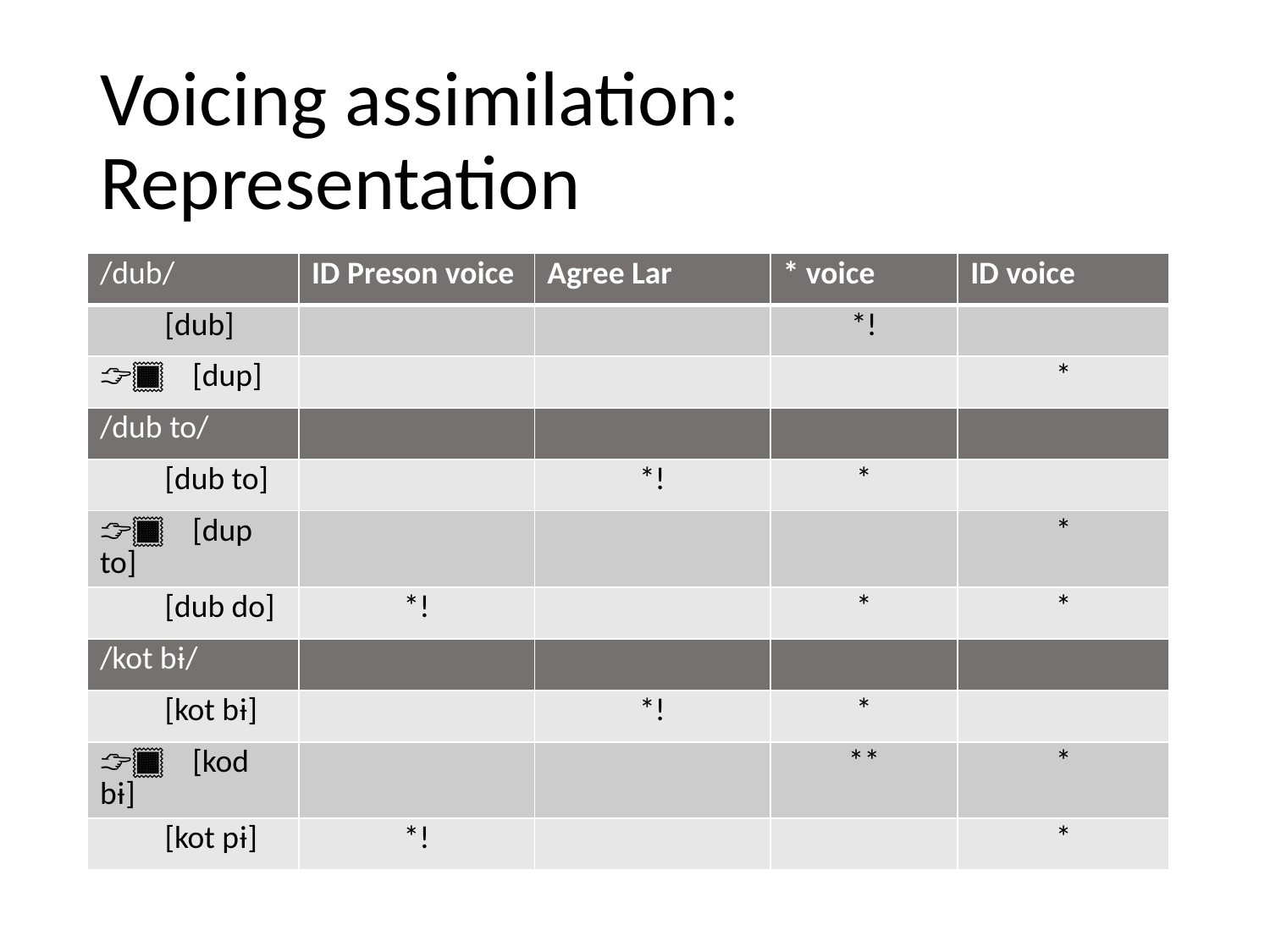

# Voicing assimilation: Representation
| /dub/ | ID Preson voice | Agree Lar | \* voice | ID voice |
| --- | --- | --- | --- | --- |
| [dub] |  |  | \*! |  |
| 👉🏿 [dup] |  |  |  | \* |
| /dub to/ |  |  |  |  |
| [dub to] |  | \*! | \* |  |
| 👉🏿 [dup to] |  |  |  | \* |
| [dub do] | \*! |  | \* | \* |
| /kot bɨ/ |  |  |  |  |
| [kot bɨ] |  | \*! | \* |  |
| 👉🏿 [kod bɨ] |  |  | \*\* | \* |
| [kot pɨ] | \*! |  |  | \* |